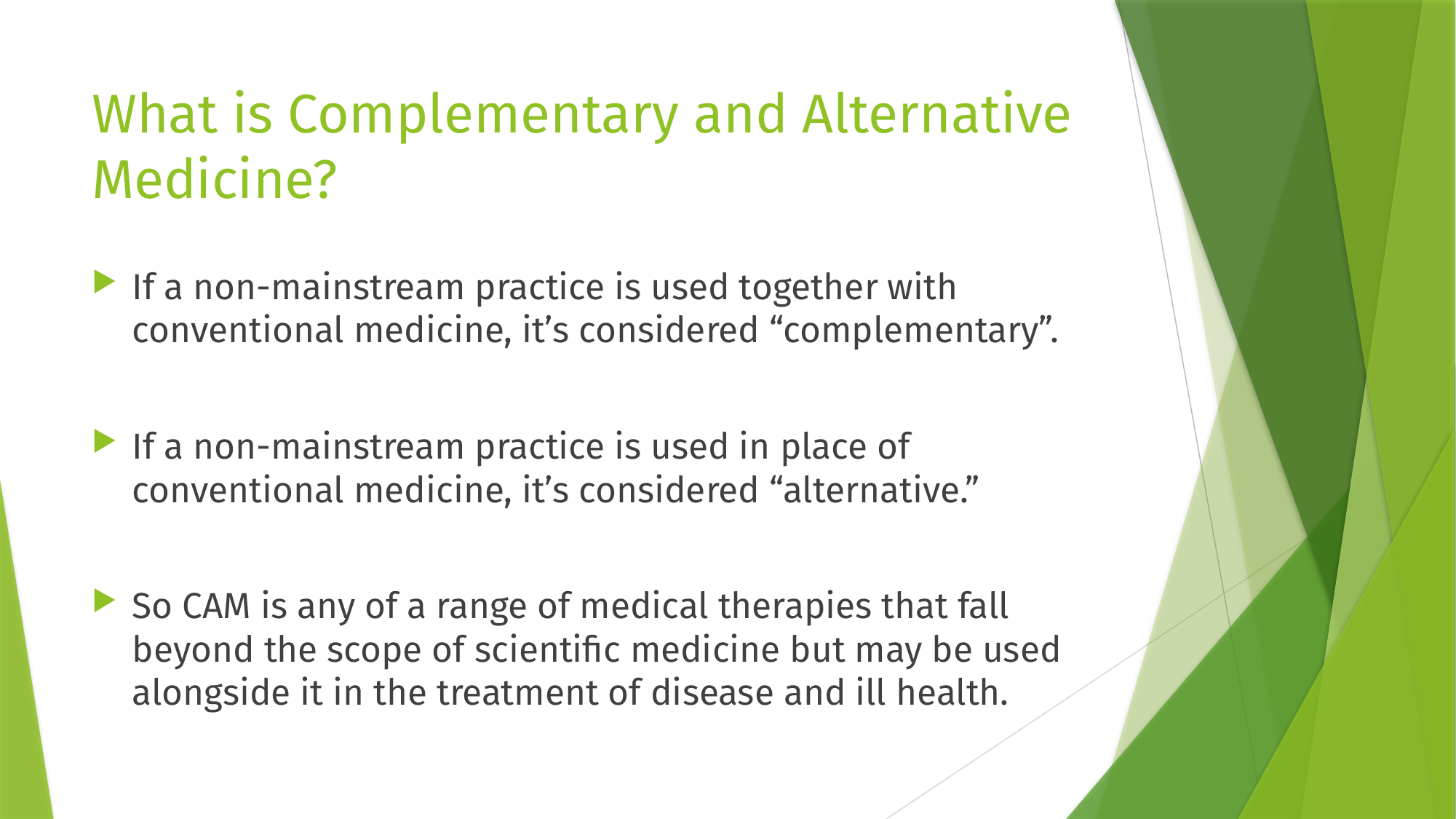

# What is Complementary and Alternative Medicine?
If a non-mainstream practice is used together with  conventional medicine, it’s considered “complementary”.

If a non-mainstream practice is used in place of conventional medicine, it’s considered “alternative.”

So CAM is any of a range of medical therapies that fall beyond the scope of scientific medicine but may be used alongside it in the treatment of disease and ill health.